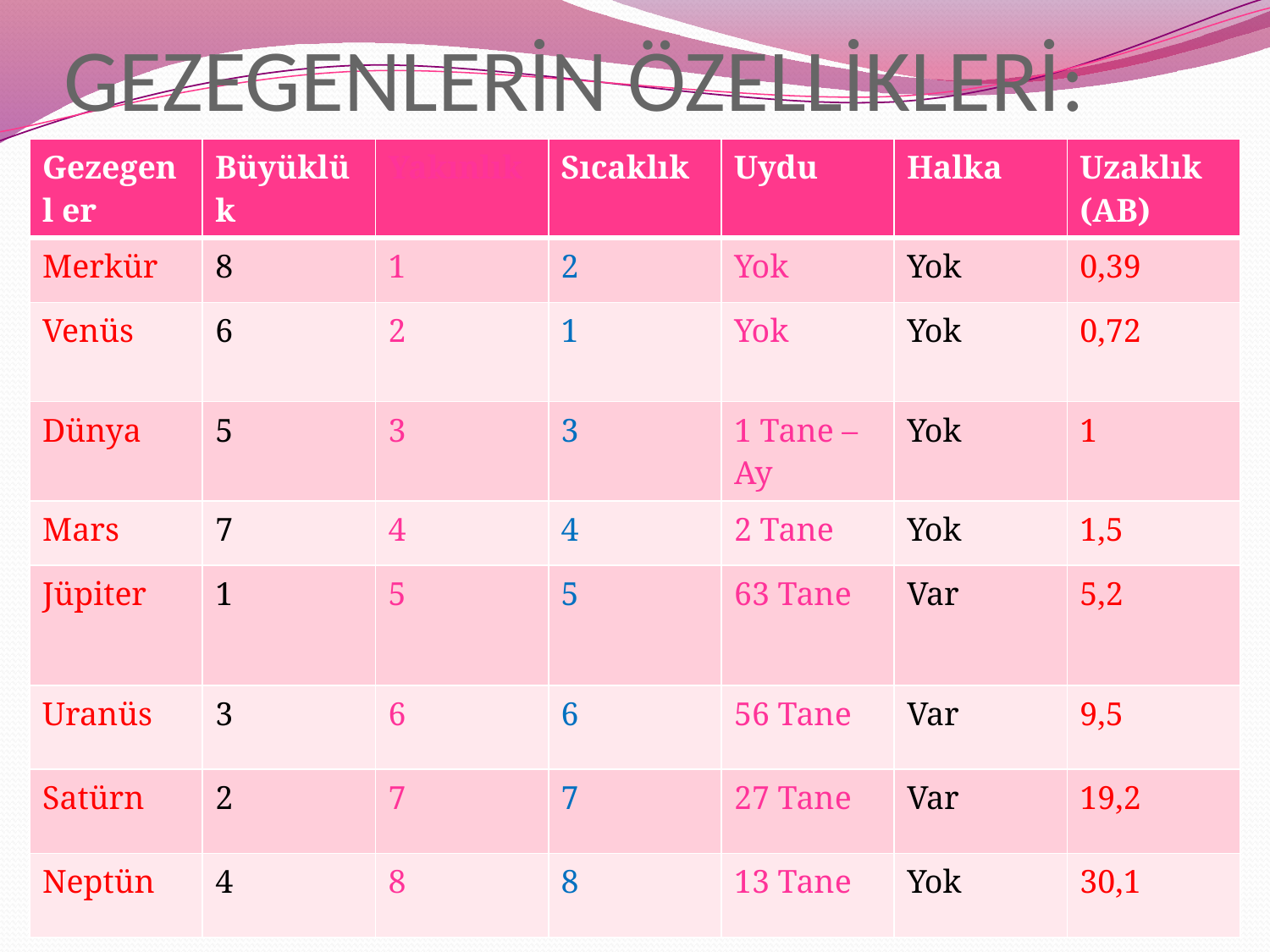

# GEZEGENLERİN ÖZELLİKLERİ:
| Gezegen l er | Büyüklük | Yakınlık | Sıcaklık | Uydu | Halka | Uzaklık (AB) |
| --- | --- | --- | --- | --- | --- | --- |
| Merkür | 8 | 1 | 2 | Yok | Yok | 0,39 |
| Venüs | 6 | 2 | 1 | Yok | Yok | 0,72 |
| Dünya | 5 | 3 | 3 | 1 Tane – Ay | Yok | 1 |
| Mars | 7 | 4 | 4 | 2 Tane | Yok | 1,5 |
| Jüpiter | 1 | 5 | 5 | 63 Tane | Var | 5,2 |
| Uranüs | 3 | 6 | 6 | 56 Tane | Var | 9,5 |
| Satürn | 2 | 7 | 7 | 27 Tane | Var | 19,2 |
| Neptün | 4 | 8 | 8 | 13 Tane | Yok | 30,1 |